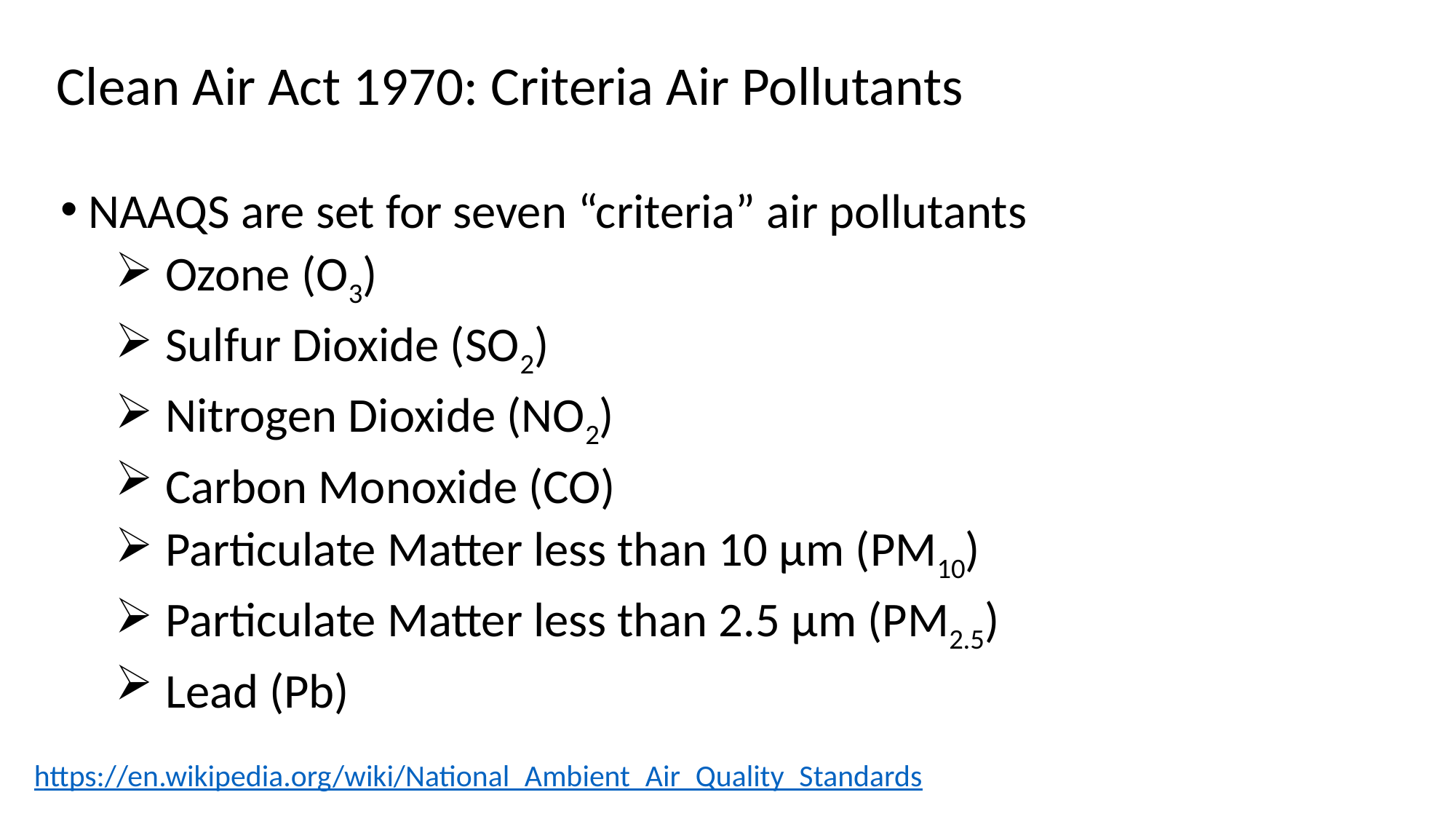

# Clean Air Act 1970: Criteria Air Pollutants
NAAQS are set for seven “criteria” air pollutants
 Ozone (O3)
 Sulfur Dioxide (SO2)
 Nitrogen Dioxide (NO2)
 Carbon Monoxide (CO)
 Particulate Matter less than 10 μm (PM10)
 Particulate Matter less than 2.5 μm (PM2.5)
 Lead (Pb)

https://en.wikipedia.org/wiki/National_Ambient_Air_Quality_Standards